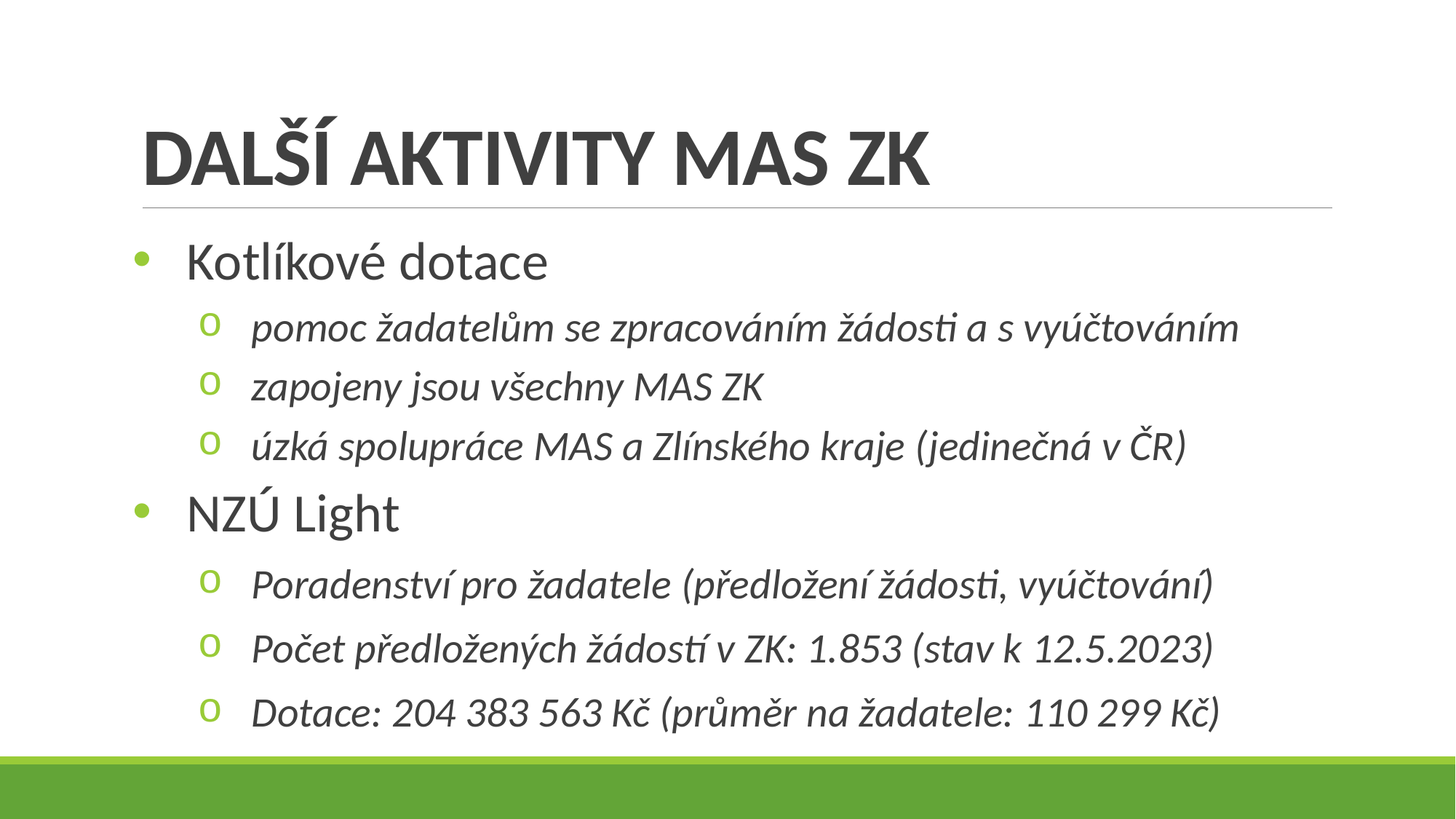

# DALŠÍ AKTIVITY MAS ZK
Kotlíkové dotace
pomoc žadatelům se zpracováním žádosti a s vyúčtováním
zapojeny jsou všechny MAS ZK
úzká spolupráce MAS a Zlínského kraje (jedinečná v ČR)
NZÚ Light
Poradenství pro žadatele (předložení žádosti, vyúčtování)
Počet předložených žádostí v ZK: 1.853 (stav k 12.5.2023)
Dotace: 204 383 563 Kč (průměr na žadatele: 110 299 Kč)